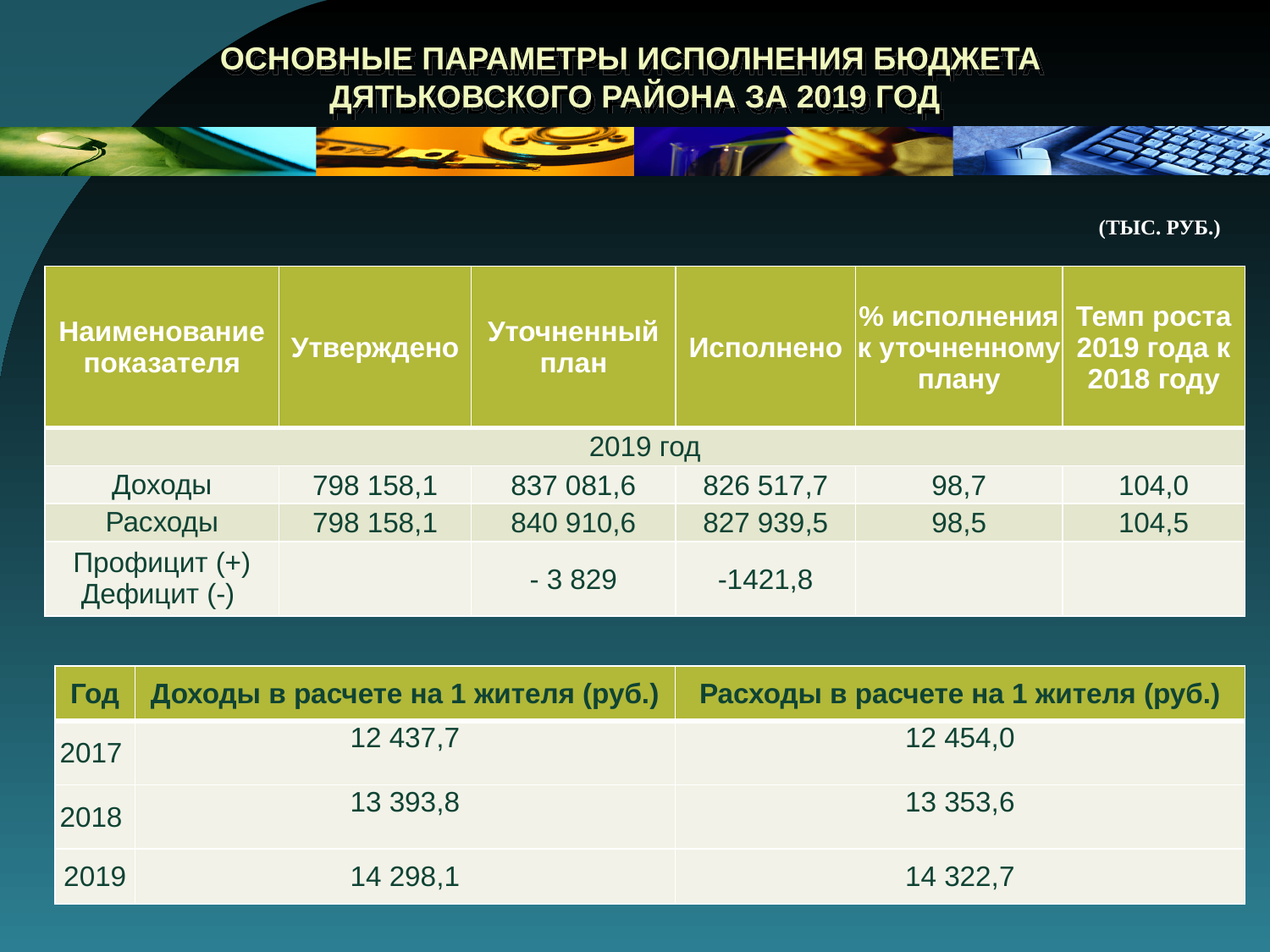

# ОСНОВНЫЕ ПАРАМЕТРЫ ИСПОЛНЕНИЯ БЮДЖЕТА ДЯТЬКОВСКОГО РАЙОНА ЗА 2019 ГОД
(ТЫС. РУБ.)
| Наименование показателя | Утверждено | Уточненный план | Исполнено | % исполнения к уточненному плану | Темп роста 2019 года к 2018 году |
| --- | --- | --- | --- | --- | --- |
| 2019 год |  |  |  |  |  |
| Доходы | 798 158,1 | 837 081,6 | 826 517,7 | 98,7 | 104,0 |
| Расходы | 798 158,1 | 840 910,6 | 827 939,5 | 98,5 | 104,5 |
| Профицит (+) Дефицит (-) |  | - 3 829 | -1421,8 |  |  |
| Год | Доходы в расчете на 1 жителя (руб.) | Расходы в расчете на 1 жителя (руб.) |
| --- | --- | --- |
| 2017 | 12 437,7 | 12 454,0 |
| 2018 | 13 393,8 | 13 353,6 |
| 2019 | 14 298,1 | 14 322,7 |